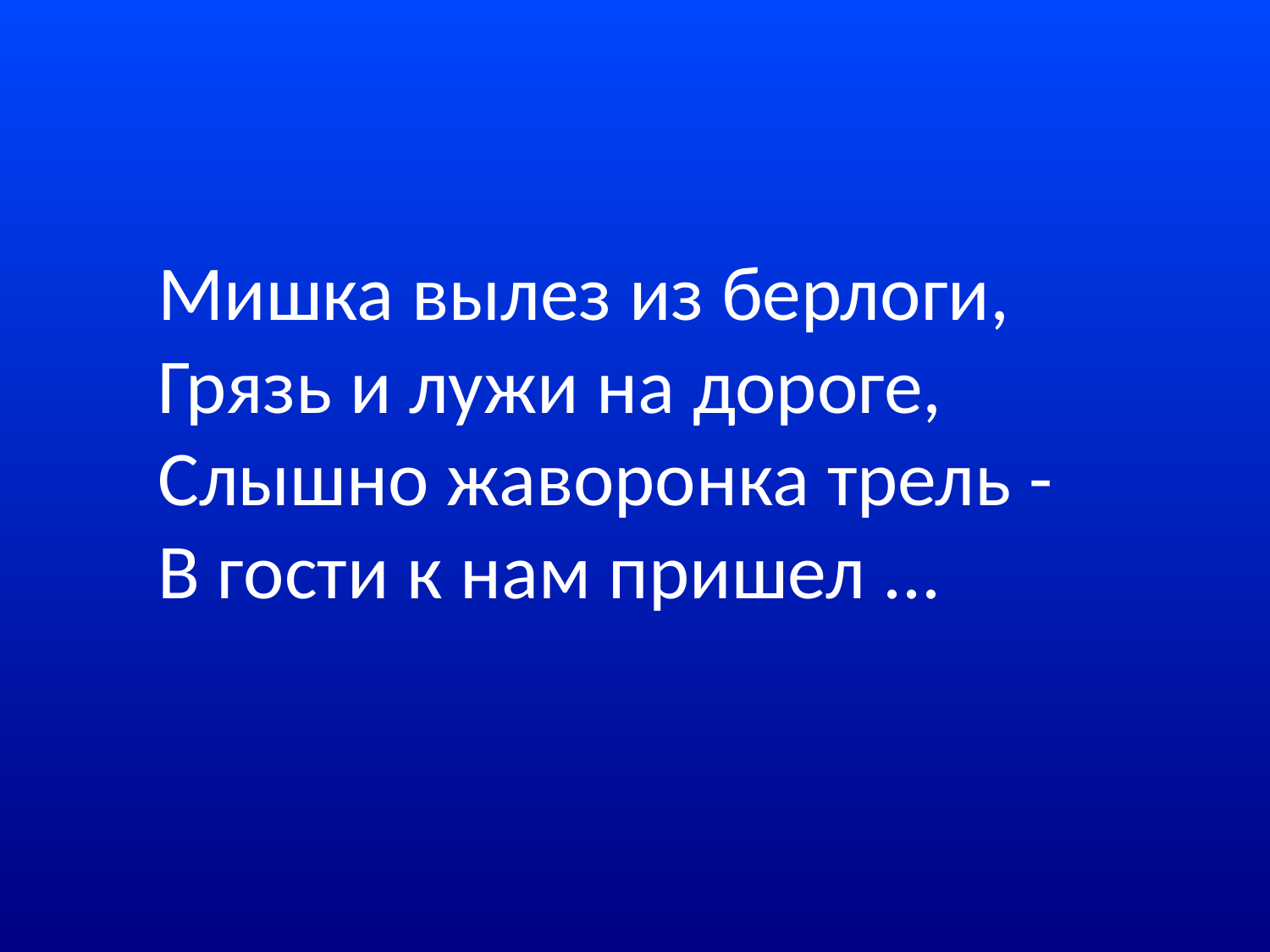

# Мишка вылез из берлоги, Грязь и лужи на дороге, Слышно жаворонка трель - В гости к нам пришел ...